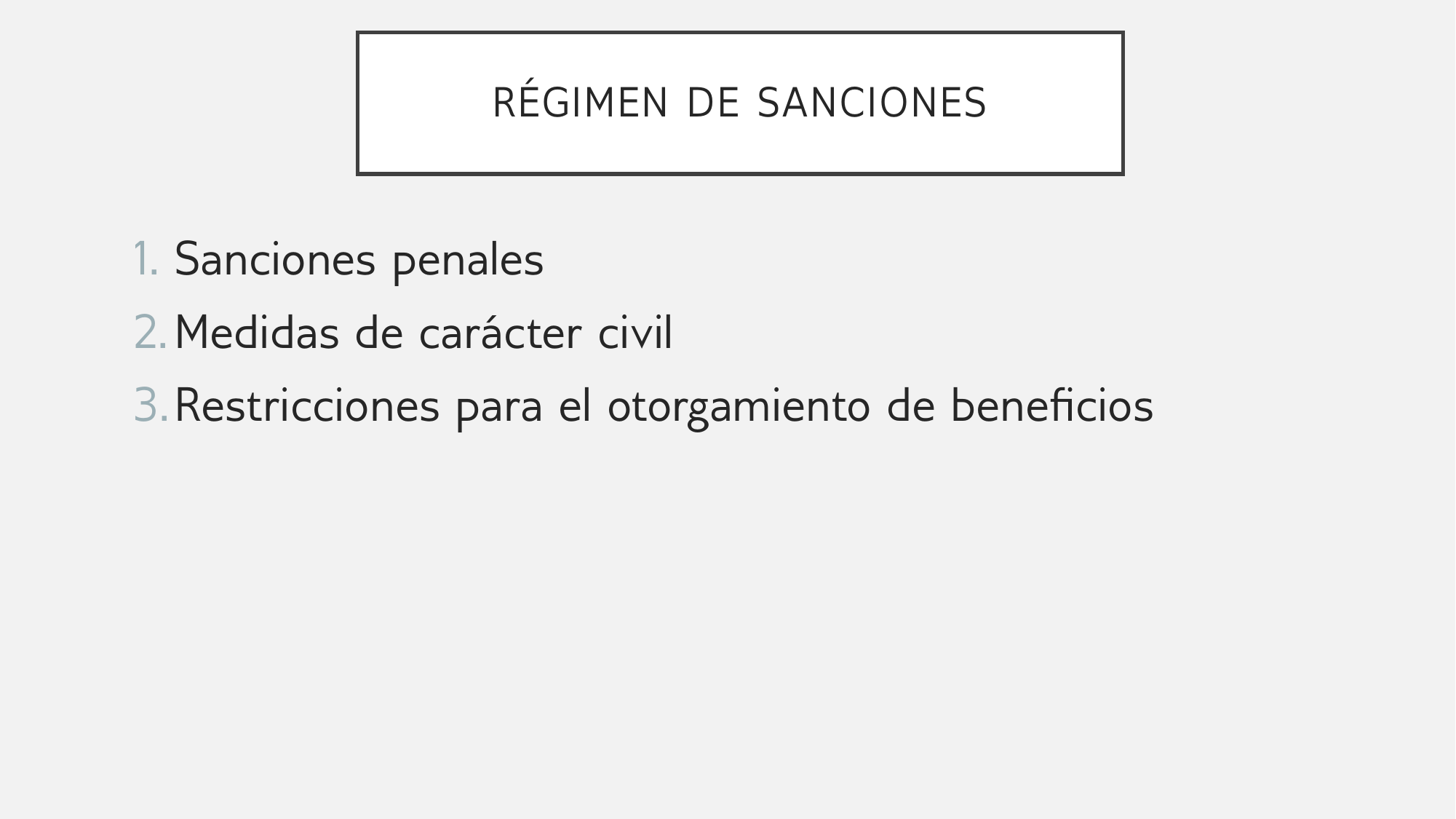

# Régimen de sanciones
Sanciones penales
Medidas de carácter civil
Restricciones para el otorgamiento de beneficios